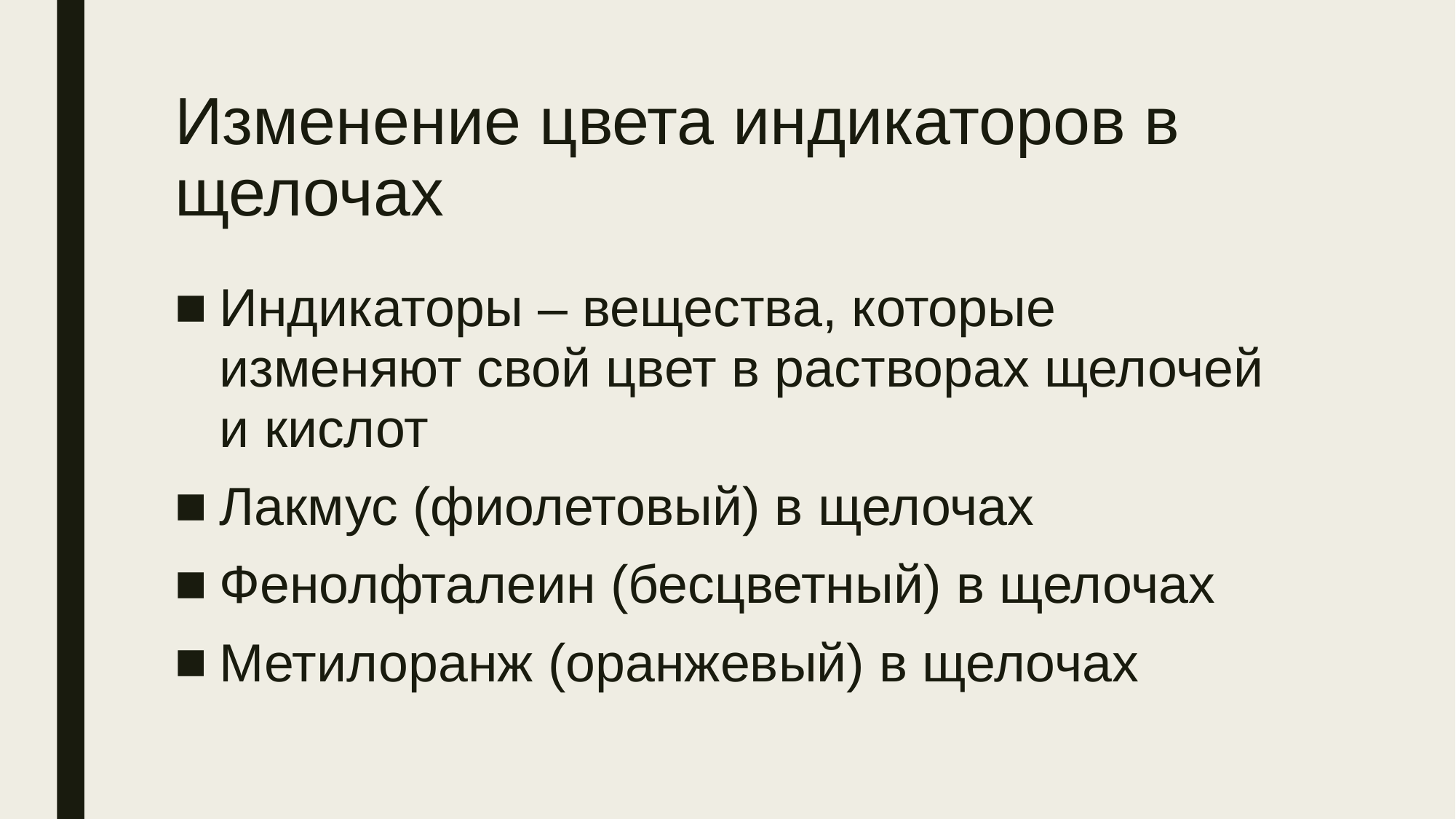

# Изменение цвета индикаторов в щелочах
Индикаторы – вещества, которые изменяют свой цвет в растворах щелочей и кислот
Лакмус (фиолетовый) в щелочах
Фенолфталеин (бесцветный) в щелочах
Метилоранж (оранжевый) в щелочах